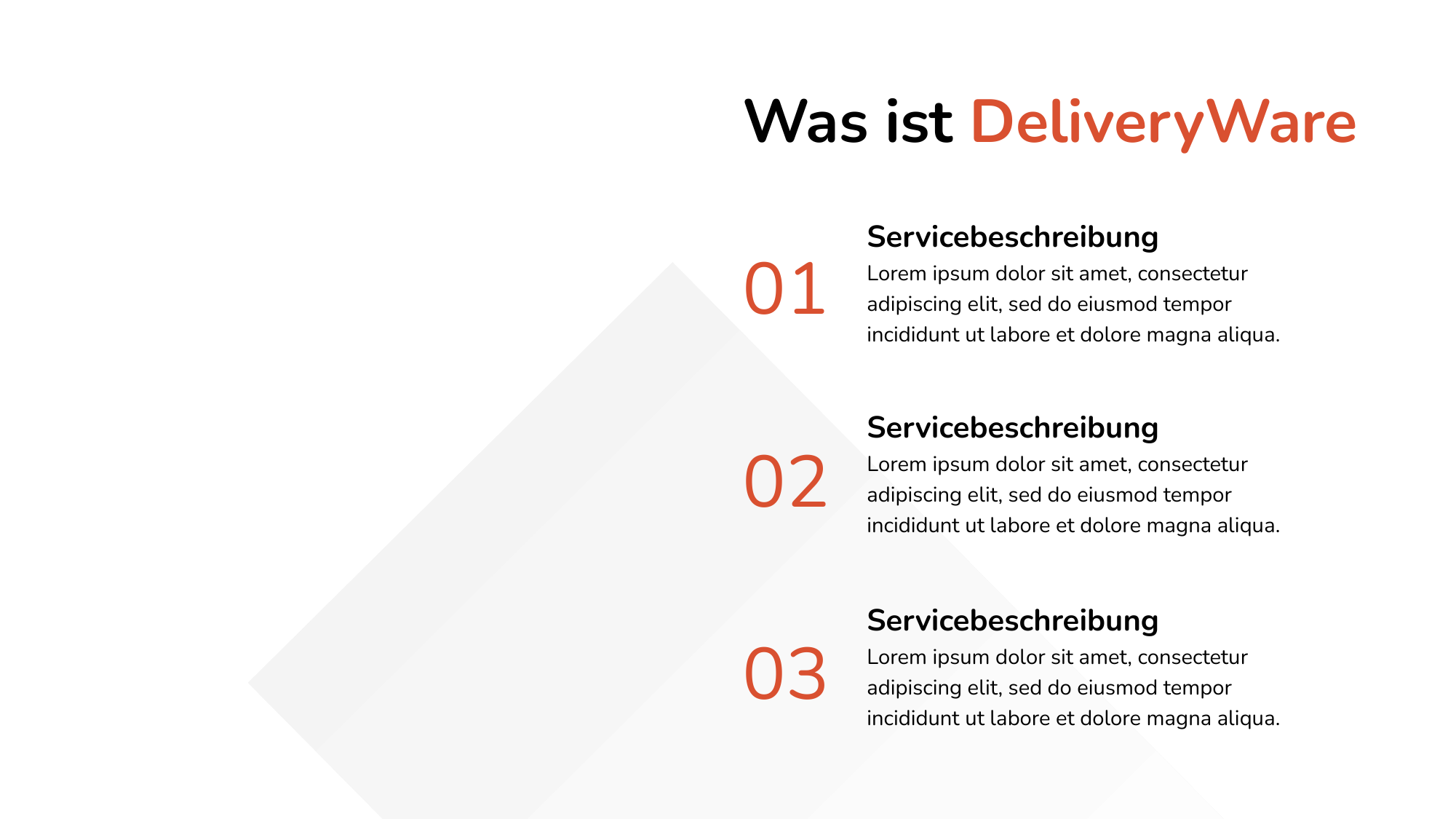

# Was ist DeliveryWare

Servicebeschreibung
01

Lorem ipsum dolor sit amet, consectetur adipiscing elit, sed do eiusmod tempor incididunt ut labore et dolore magna aliqua.

Servicebeschreibung
02
Lorem ipsum dolor sit amet, consectetur adipiscing elit, sed do eiusmod tempor incididunt ut labore et dolore magna aliqua.
Servicebeschreibung
03
Lorem ipsum dolor sit amet, consectetur adipiscing elit, sed do eiusmod tempor incididunt ut labore et dolore magna aliqua.